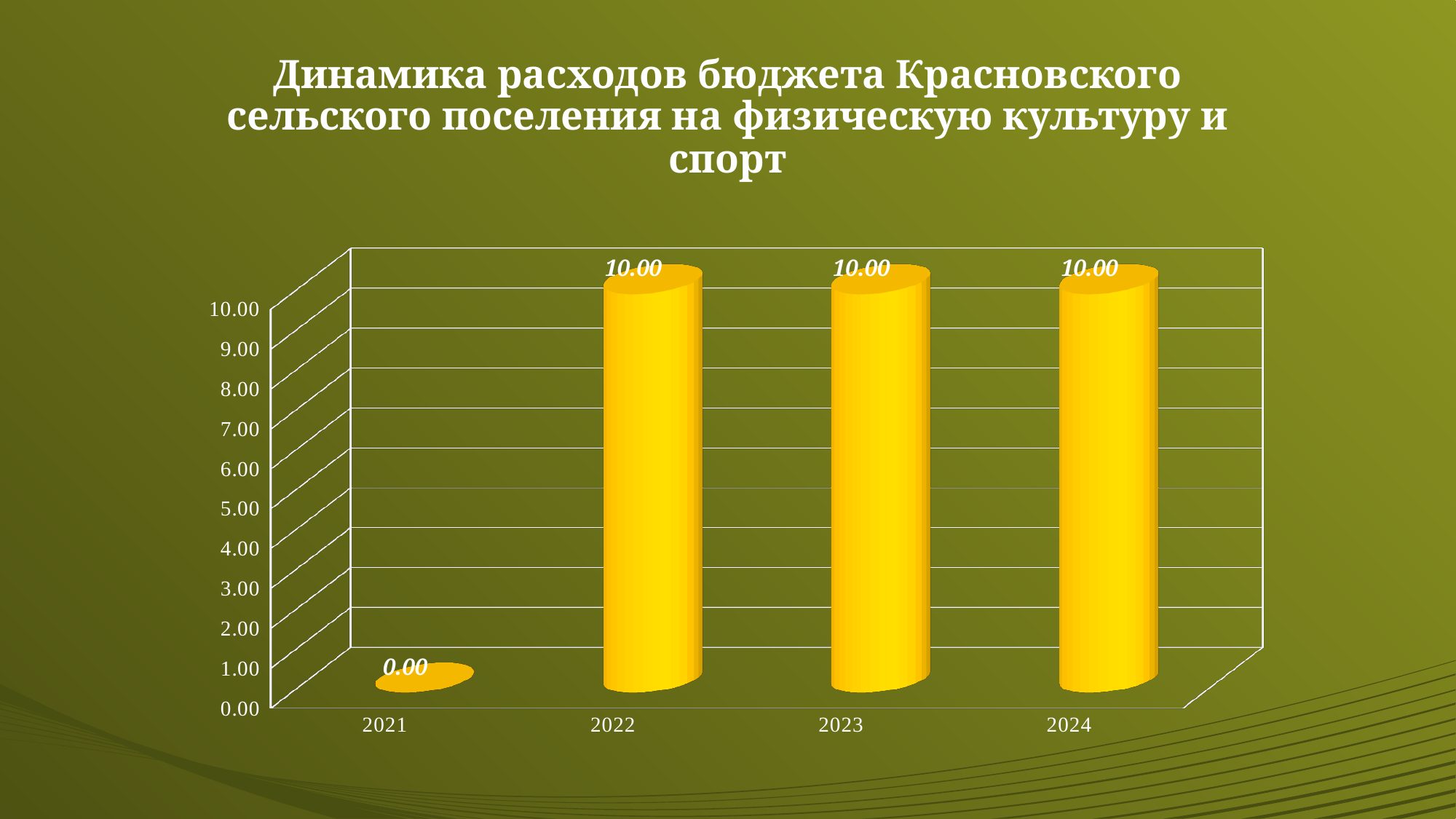

# Динамика расходов бюджета Красновского сельского поселения на физическую культуру и спорт

[unsupported chart]